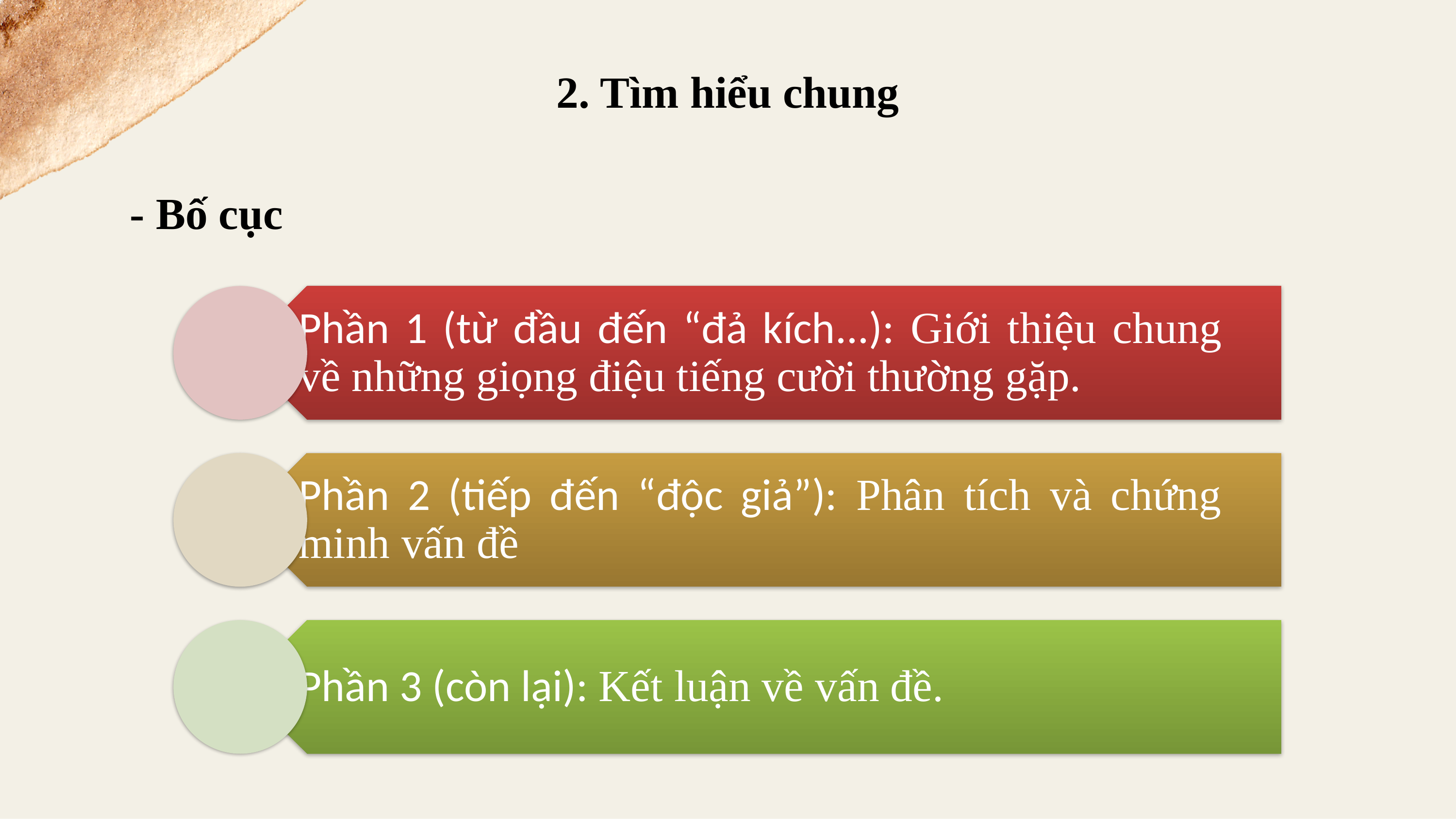

2. Tìm hiểu chung

- Bố cục
Phần 1 (từ đầu đến “đả kích...): Giới thiệu chung về những giọng điệu tiếng cười thường gặp.
Phần 2 (tiếp đến “độc giả”): Phân tích và chứng minh vấn đề
Phần 3 (còn lại): Kết luận về vấn đề.